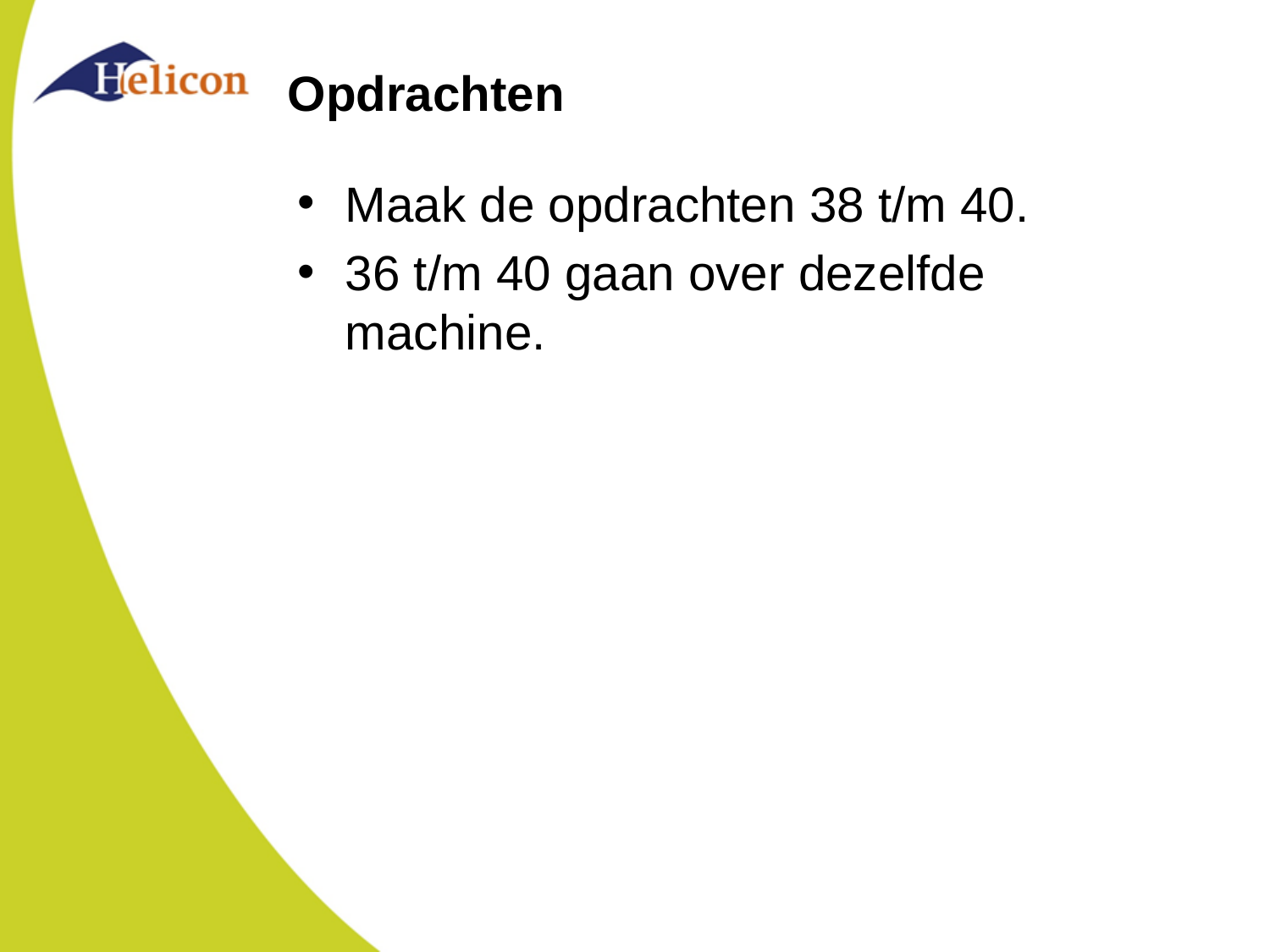

# Opdrachten
Maak de opdrachten 38 t/m 40.
36 t/m 40 gaan over dezelfde machine.